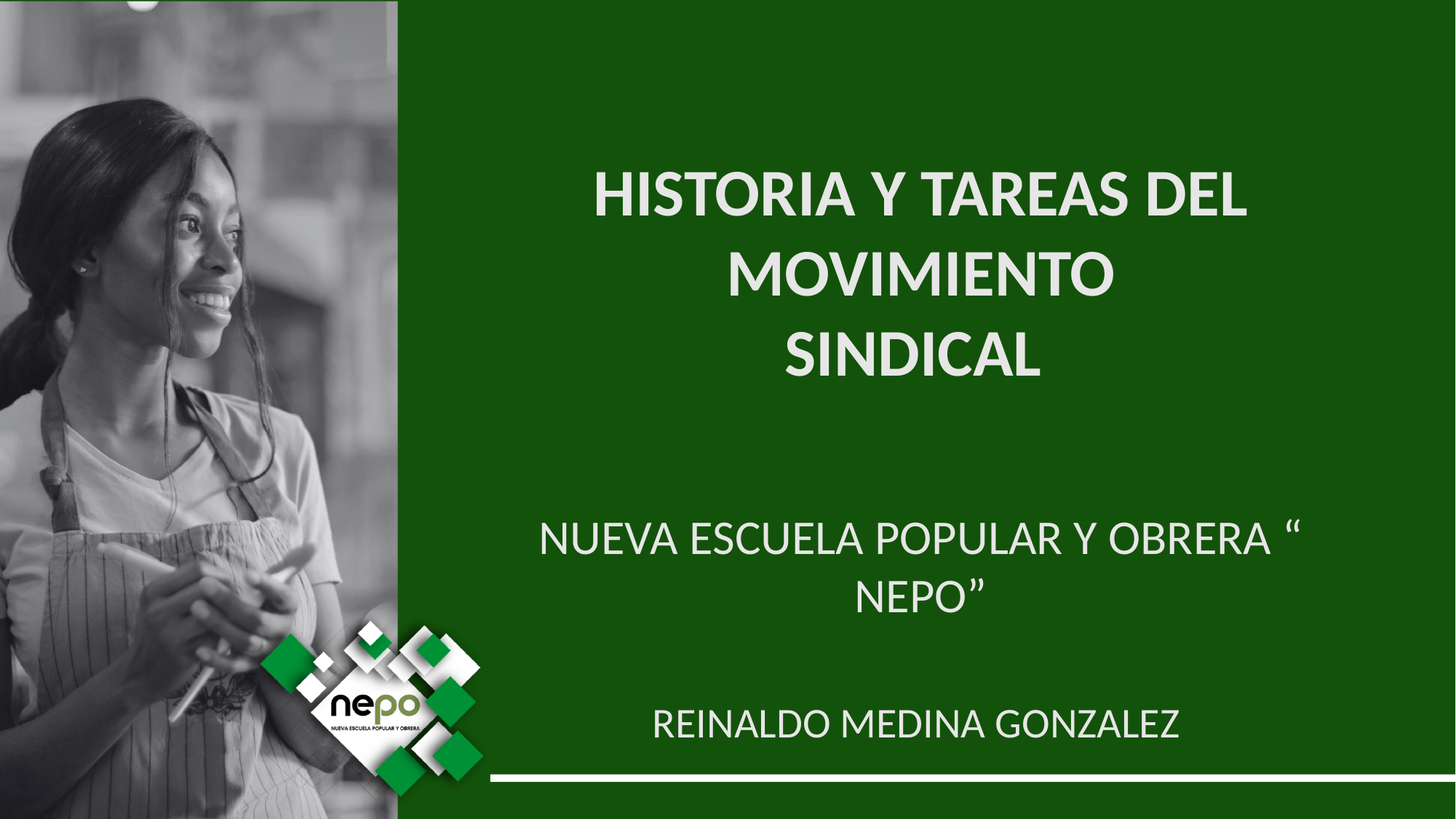

HISTORIA Y TAREAS DEL MOVIMIENTO
SINDICAL

NUEVA ESCUELA POPULAR Y OBRERA “ NEPO”

REINALDO MEDINA GONZALEZ